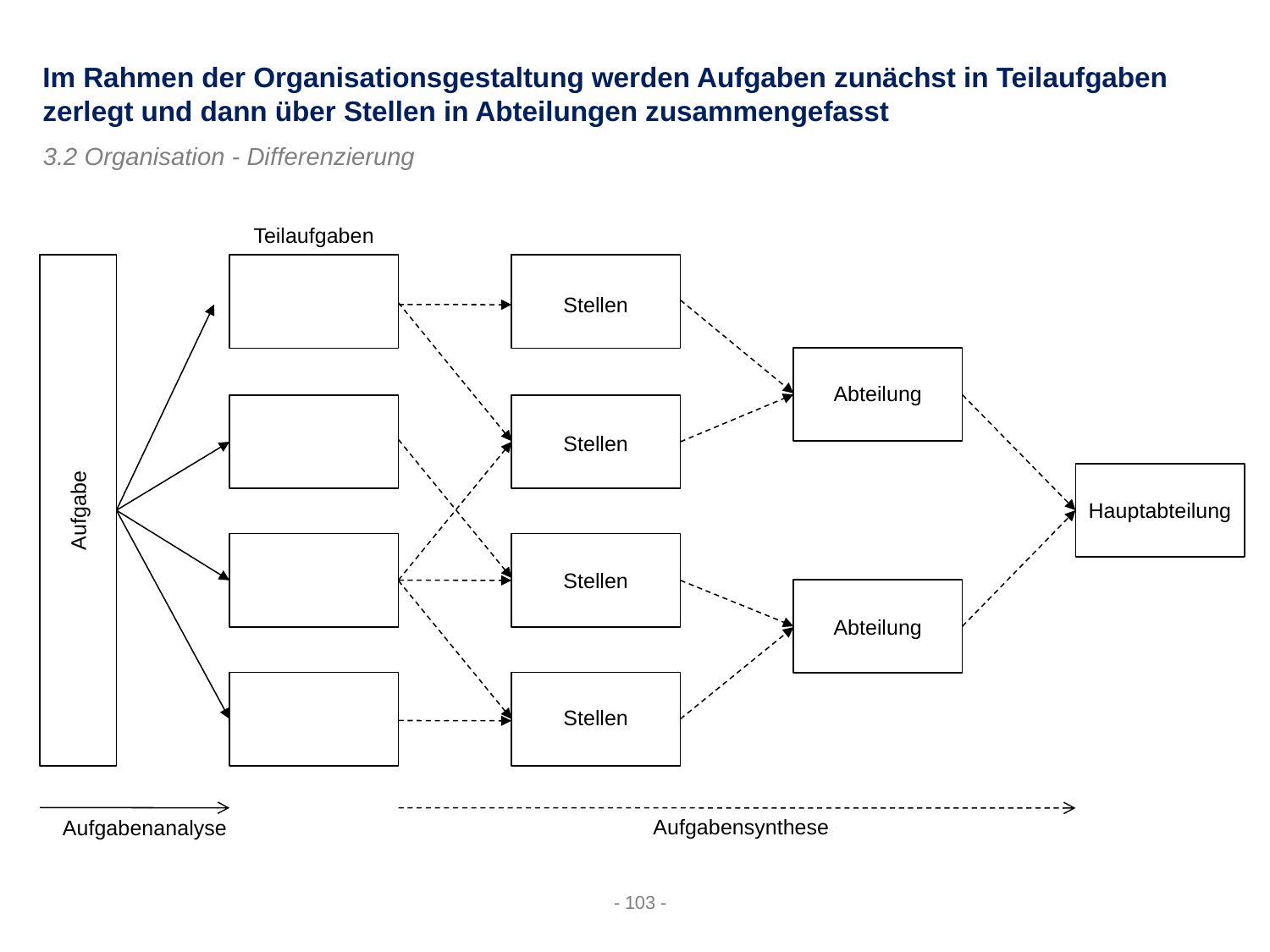

Im Rahmen der Organisationsgestaltung werden Aufgaben zunächst in Teilaufgaben zerlegt und dann über Stellen in Abteilungen zusammengefasst
3.2 Organisation - Differenzierung
Teilaufgaben

Stellen

Abteilung

Stellen

Aufgabe
Hauptabteilung

Stellen

Abteilung

Stellen
Aufgabensynthese
Aufgabenanalyse
- 103 -